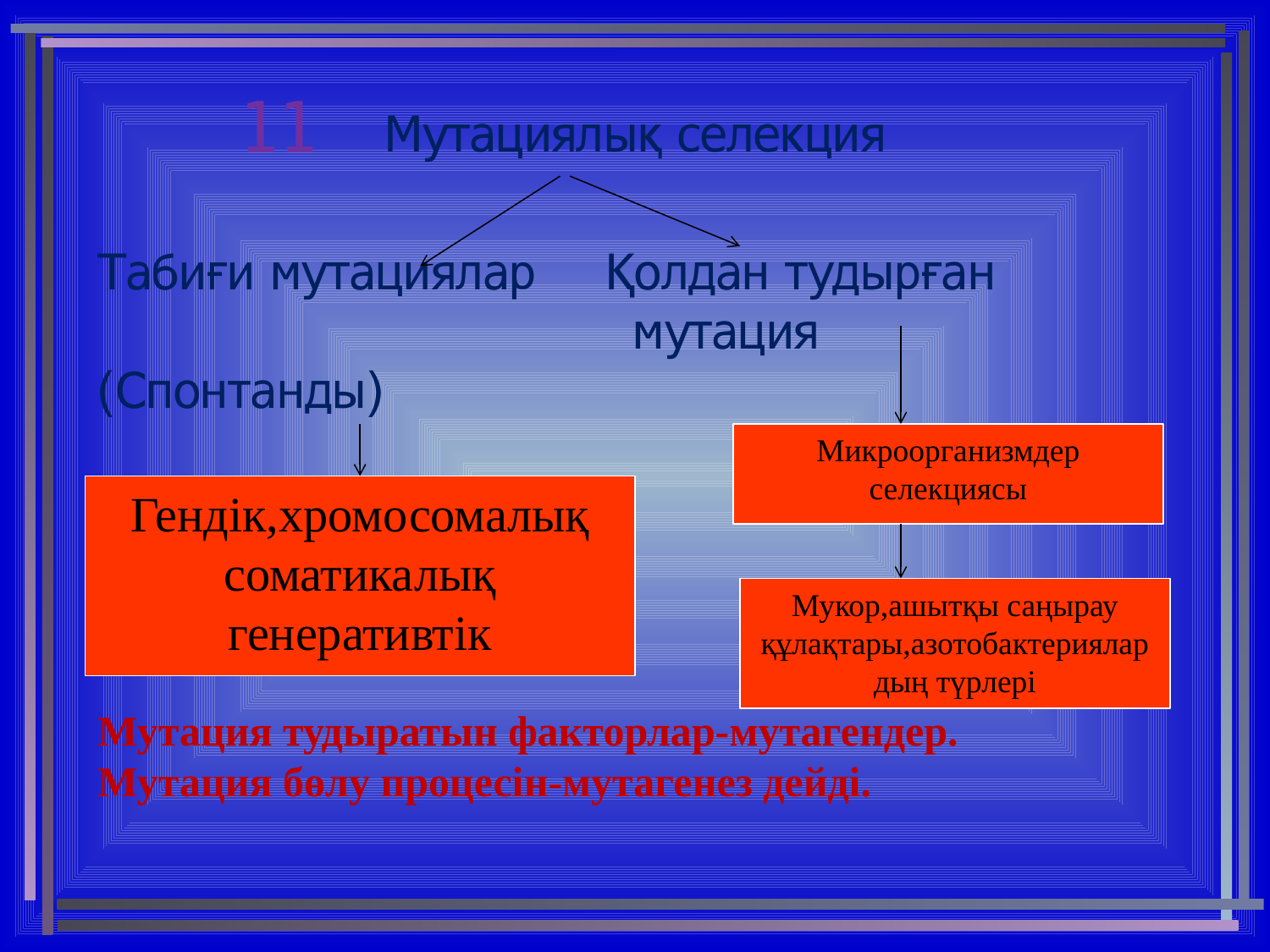

# 11
Мутациялық селекция

Табиғи мутациялар	Қолдан тудырған 				          мутация		(Спонтанды)

Мутация тудыратын факторлар-мутагендер.      Мутация бөлу процесін-мутагенез дейді.
Микроорганизмдер селекциясы
Гендік,хромосомалық соматикалық генеративтік
Мукор,ашытқы саңырау құлақтары,азотобактериялар дың түрлері